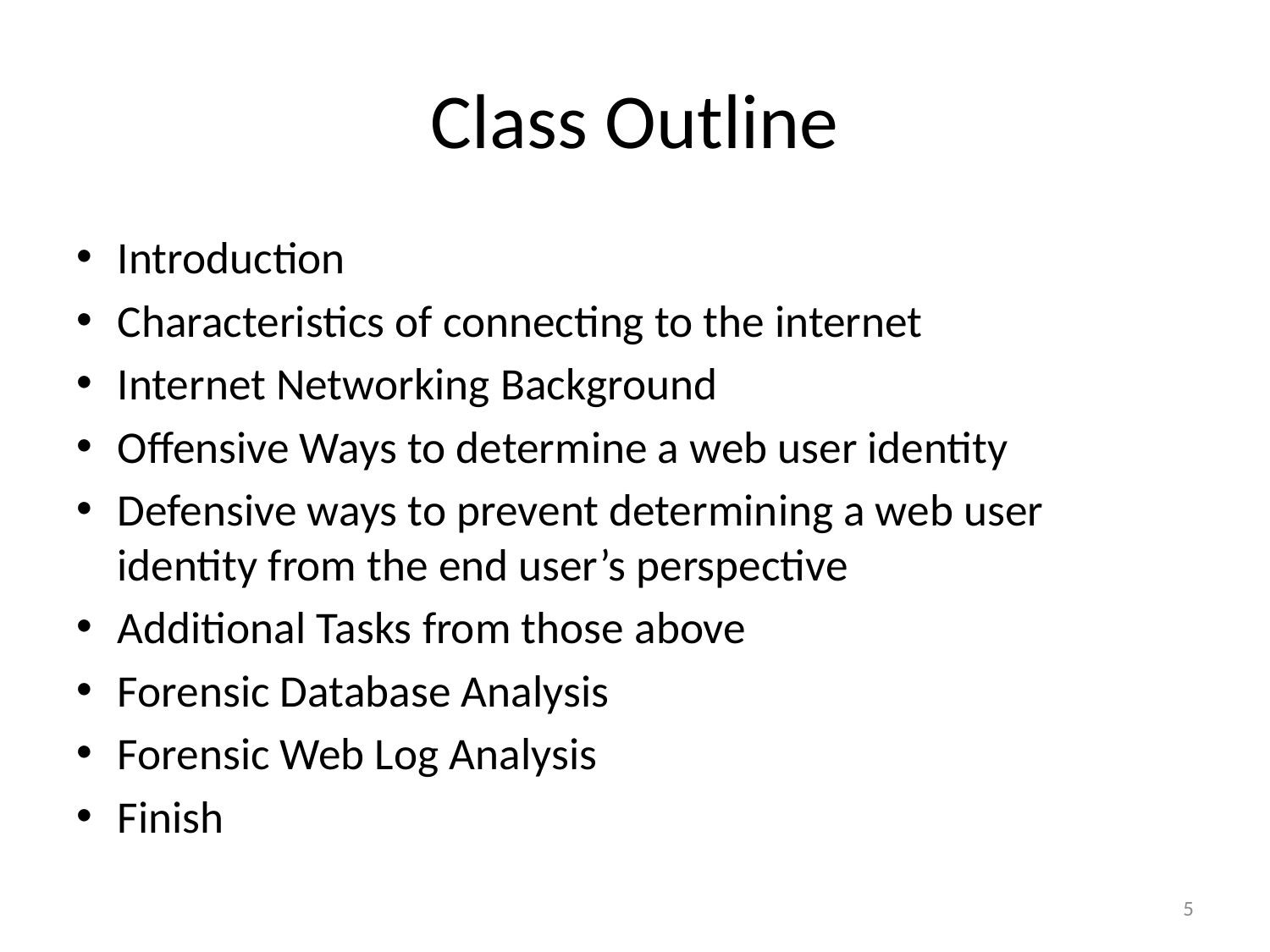

# Class Outline
Introduction
Characteristics of connecting to the internet
Internet Networking Background
Offensive Ways to determine a web user identity
Defensive ways to prevent determining a web user identity from the end user’s perspective
Additional Tasks from those above
Forensic Database Analysis
Forensic Web Log Analysis
Finish

5